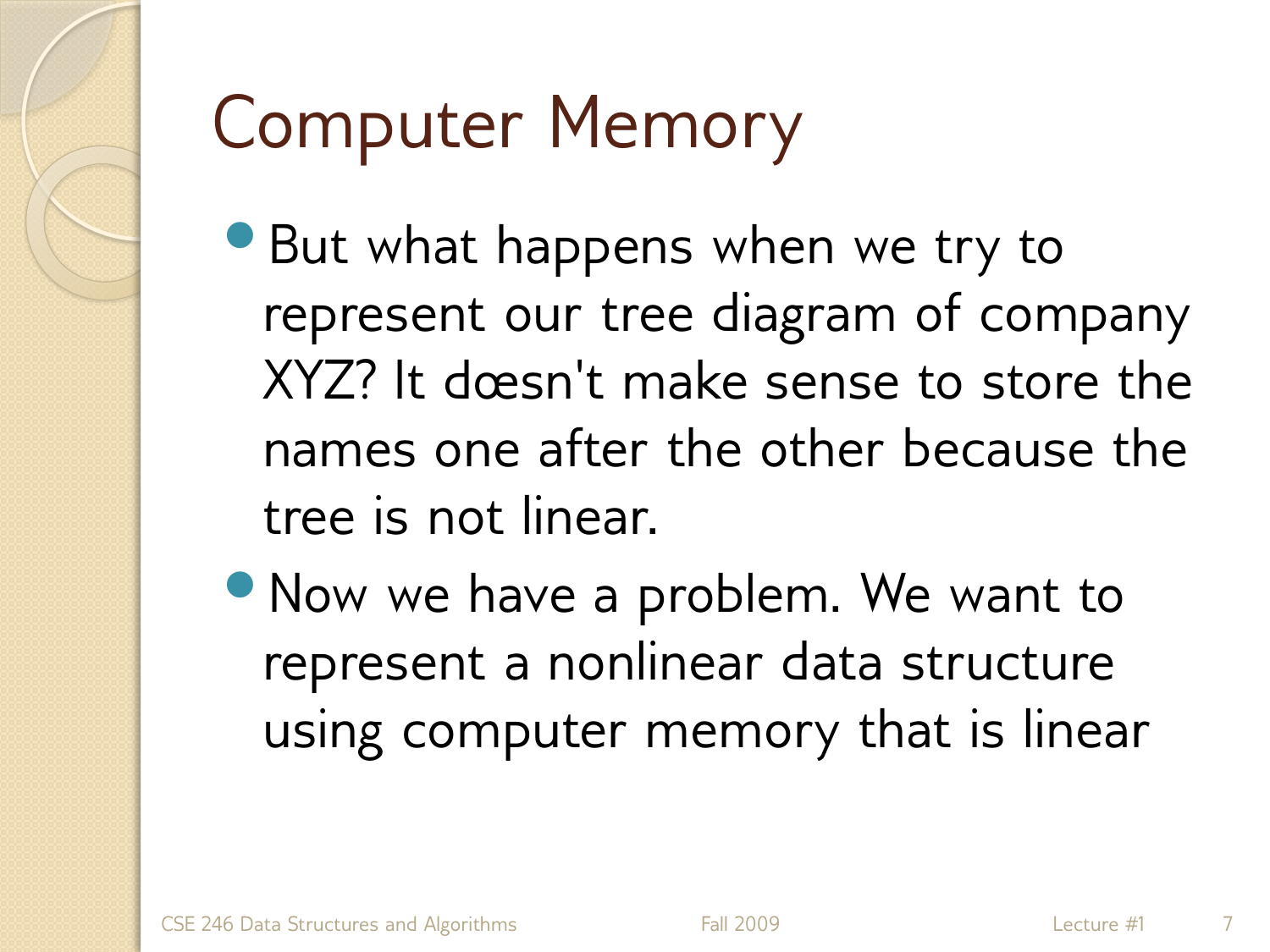

# Computer Memory
But what happens when we try to represent our tree diagram of company XYZ? It doesn't make sense to store the names one after the other because the tree is not linear.
Now we have a problem. We want to represent a nonlinear data structure using computer memory that is linear
CSE 246 Data Structures and Algorithms                             Fall 2009                                           Lecture #1
7